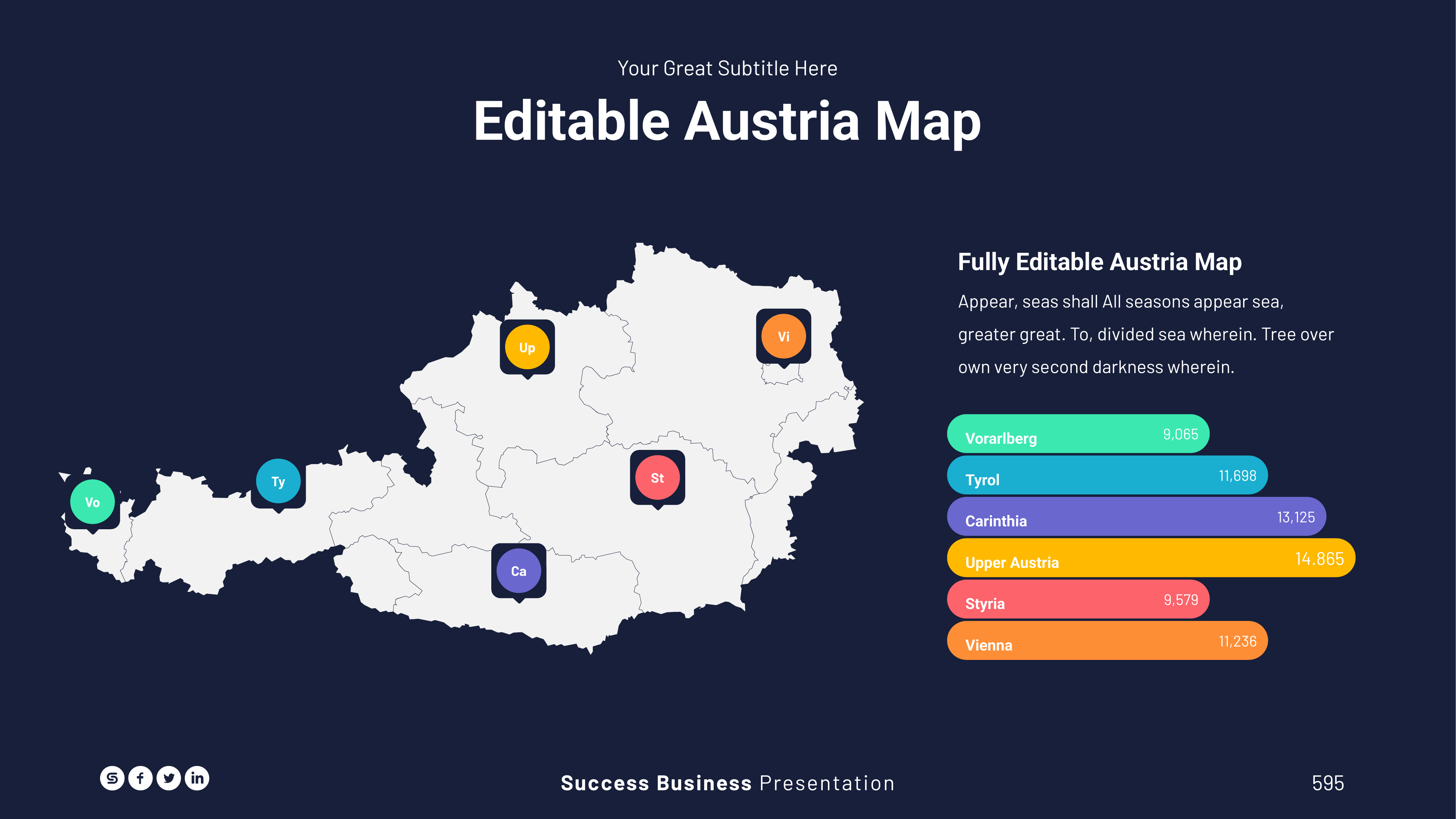

Your Great Subtitle Here
Editable Austria Map
Fully Editable Austria Map
Appear, seas shall All seasons appear sea, greater great. To, divided sea wherein. Tree over own very second darkness wherein.

Vi

Up
9,065
Vorarlberg

St

Ty
11,698
Tyrol

Vo
13,125
Carinthia
14.865
Upper Austria

Ca
9,579
Styria
11,236
Vienna